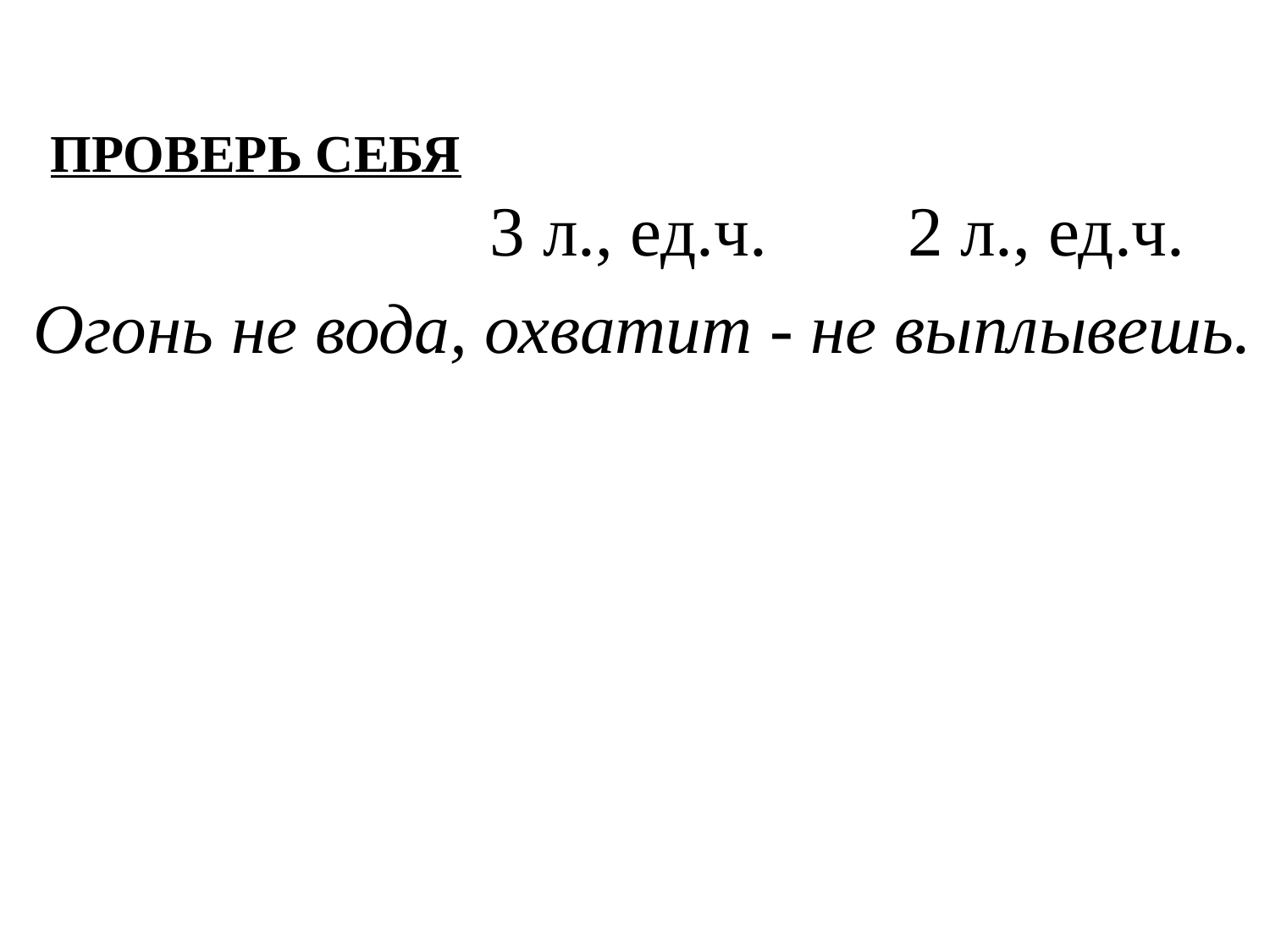

ПРОВЕРЬ СЕБЯ
                          3 л., ед.ч.        2 л., ед.ч.
Огонь не вода, охватит - не выплывешь.